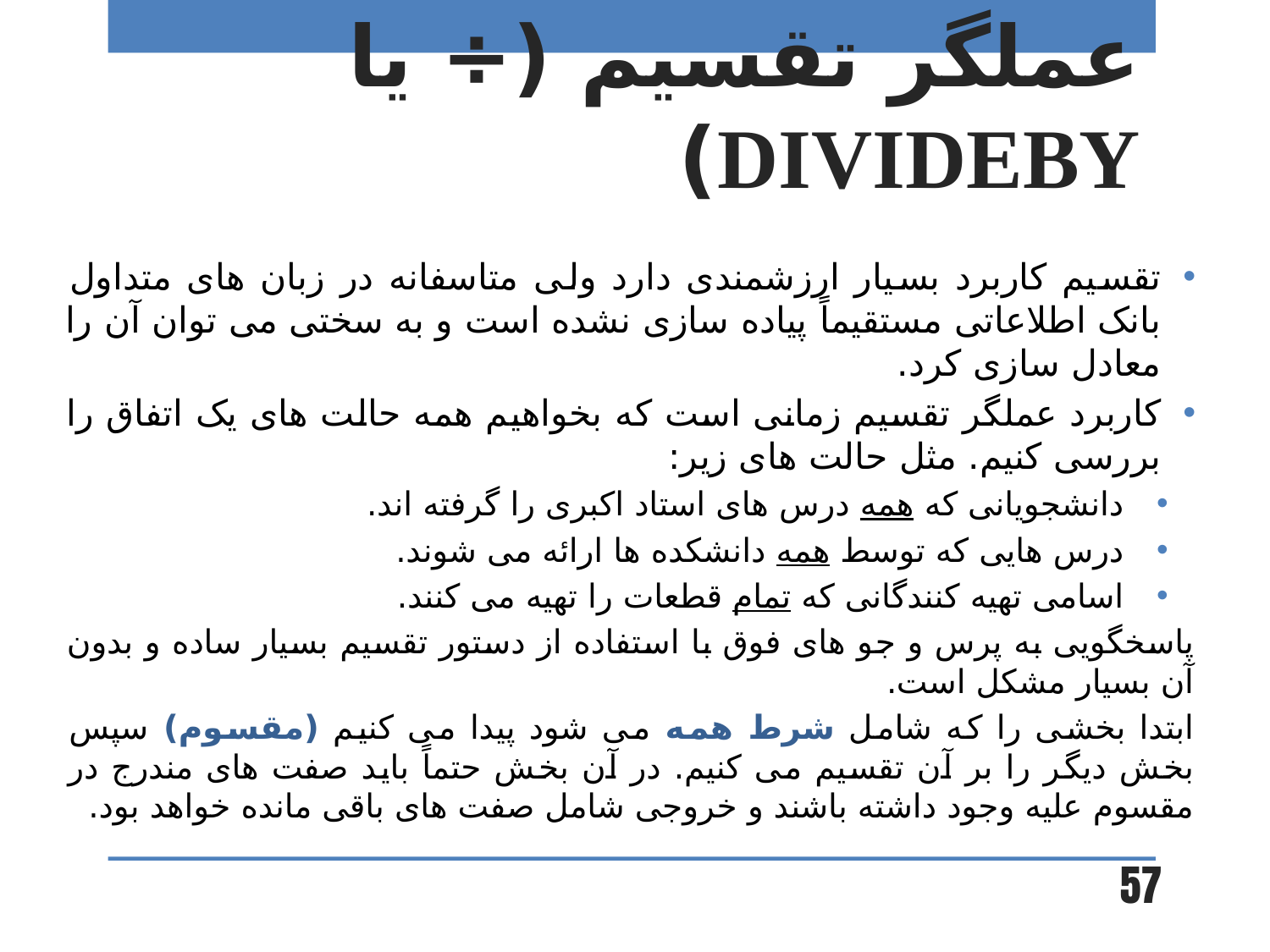

# عملگر تقسیم (÷ یا DIVIDEBY)
تقسیم کاربرد بسیار ارزشمندی دارد ولی متاسفانه در زبان های متداول بانک اطلاعاتی مستقیماً پیاده سازی نشده است و به سختی می توان آن را معادل سازی کرد.
کاربرد عملگر تقسیم زمانی است که بخواهیم همه حالت های یک اتفاق را بررسی کنیم. مثل حالت های زیر:
دانشجویانی که همه درس های استاد اکبری را گرفته اند.
درس هایی که توسط همه دانشکده ها ارائه می شوند.
اسامی تهیه کنندگانی که تمام قطعات را تهیه می کنند.
پاسخگویی به پرس و جو های فوق با استفاده از دستور تقسیم بسیار ساده و بدون آن بسیار مشکل است.
ابتدا بخشی را که شامل شرط همه می شود پیدا می کنیم (مقسوم) سپس بخش دیگر را بر آن تقسیم می کنیم. در آن بخش حتماً باید صفت های مندرج در مقسوم علیه وجود داشته باشند و خروجی شامل صفت های باقی مانده خواهد بود.
57